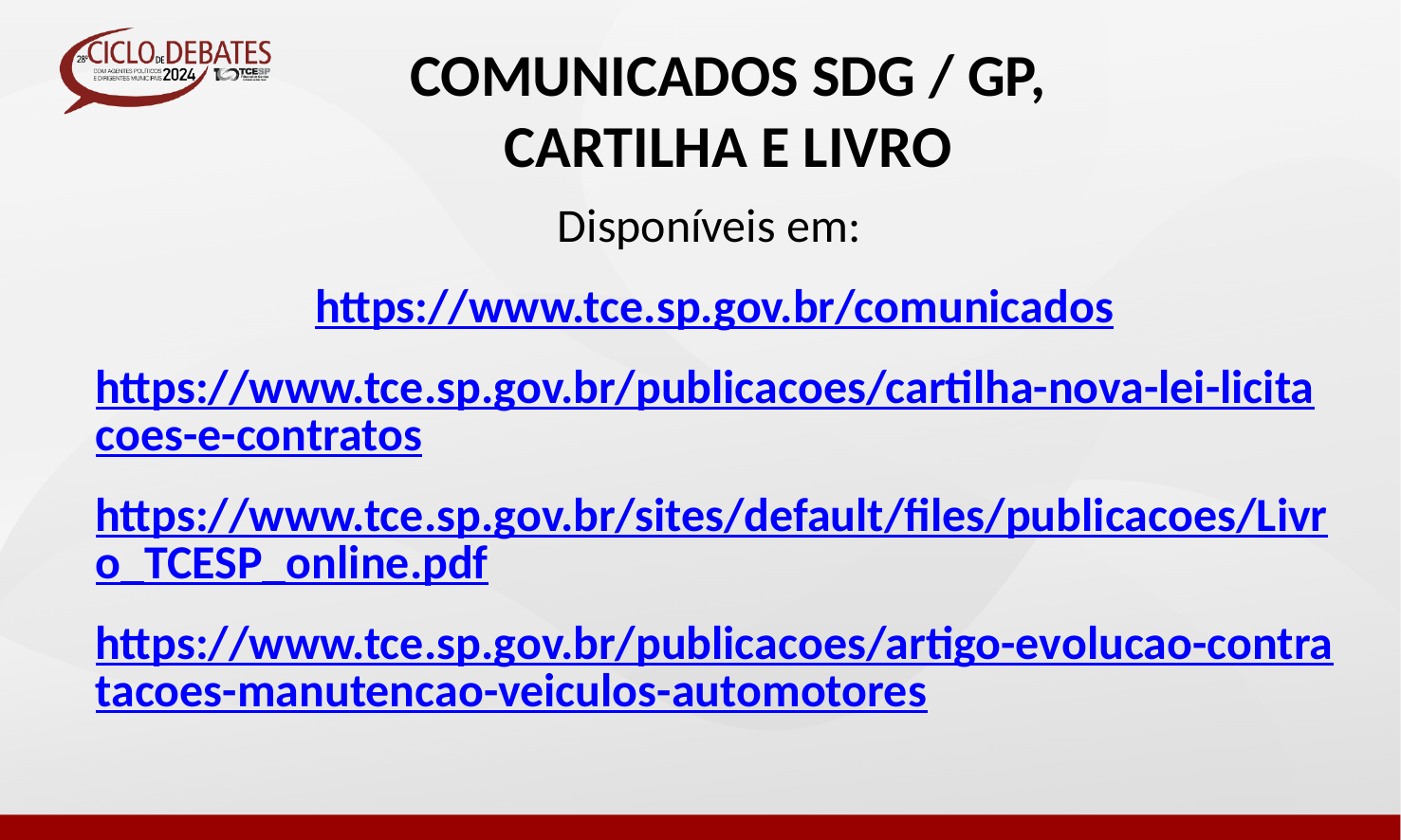

COMUNICADOS SDG / GP,
CARTILHA E LIVRO
Disponíveis em:
https://www.tce.sp.gov.br/comunicados
https://www.tce.sp.gov.br/publicacoes/cartilha-nova-lei-licitacoes-e-contratos
https://www.tce.sp.gov.br/sites/default/files/publicacoes/Livro_TCESP_online.pdf
https://www.tce.sp.gov.br/publicacoes/artigo-evolucao-contratacoes-manutencao-veiculos-automotores